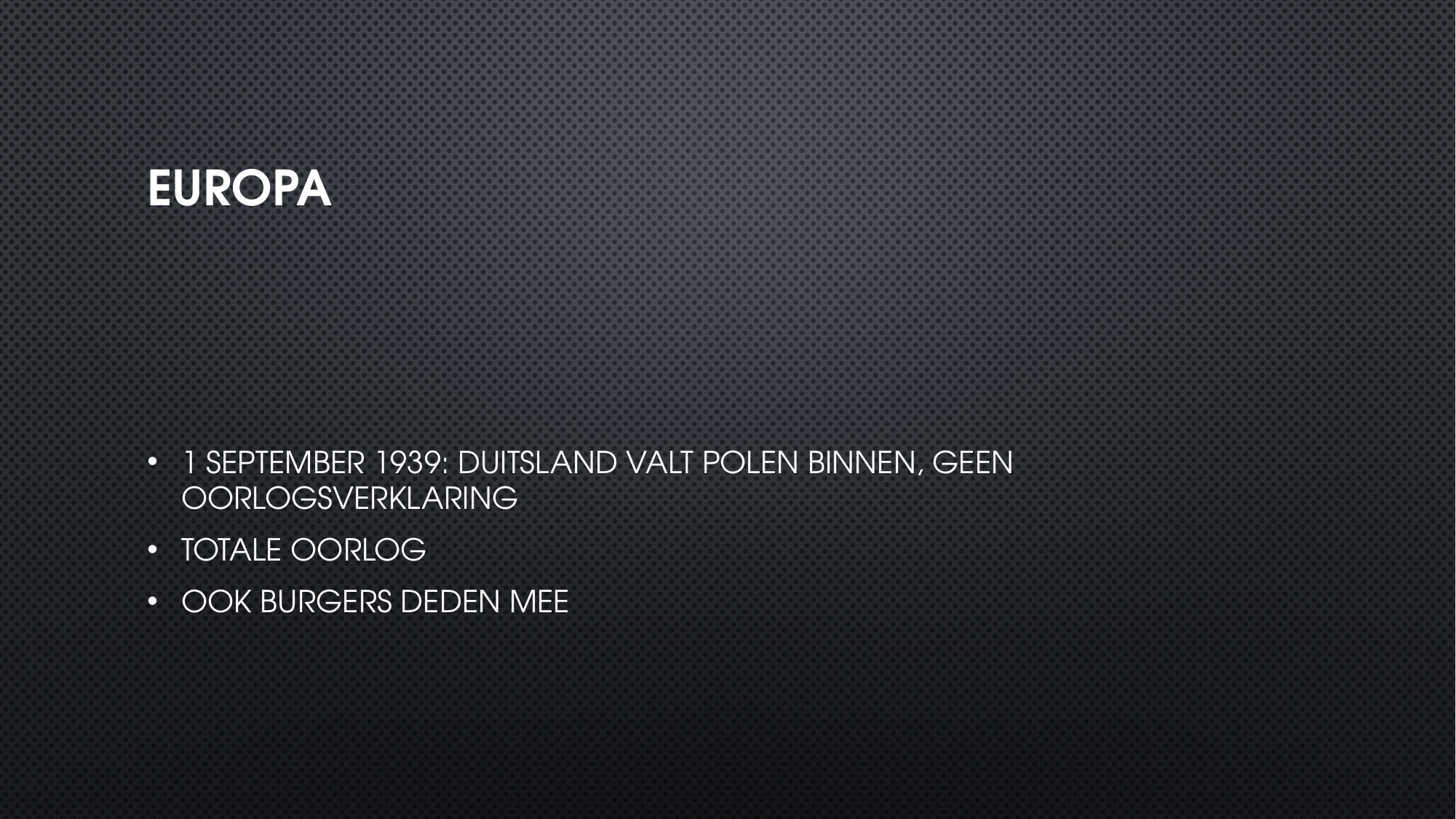

# europa

1 september 1939: duitsland valt polen binnen, geen oorlogsverklaring
Totale oorlog
Ook burgers deden mee